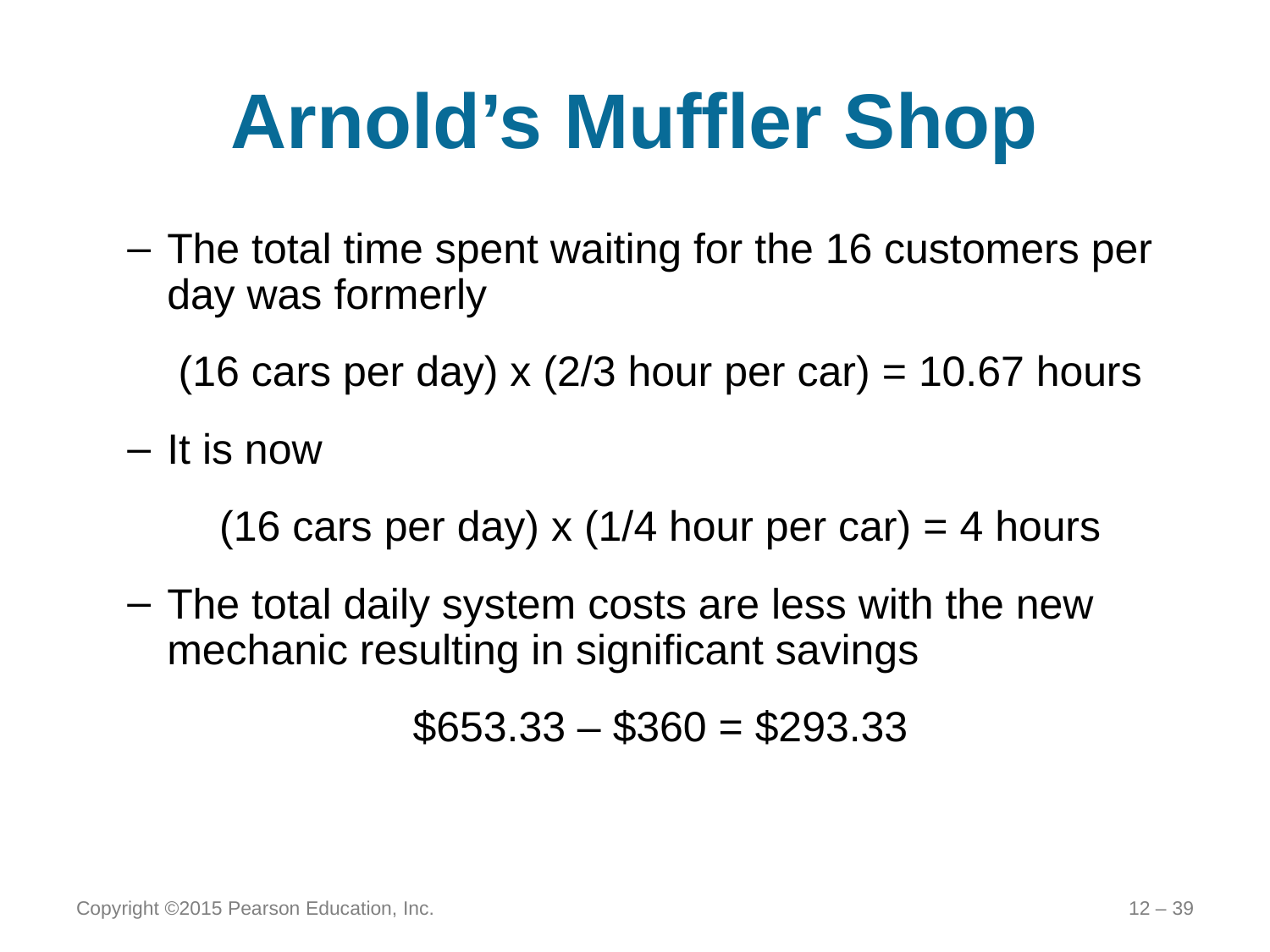

# Arnold’s Muffler Shop
The total time spent waiting for the 16 customers per day was formerly
(16 cars per day) x (2/3 hour per car) = 10.67 hours
It is now
(16 cars per day) x (1/4 hour per car) = 4 hours
The total daily system costs are less with the new mechanic resulting in significant savings
$653.33 – $360 = $293.33
Copyright ©2015 Pearson Education, Inc.
12 – 39